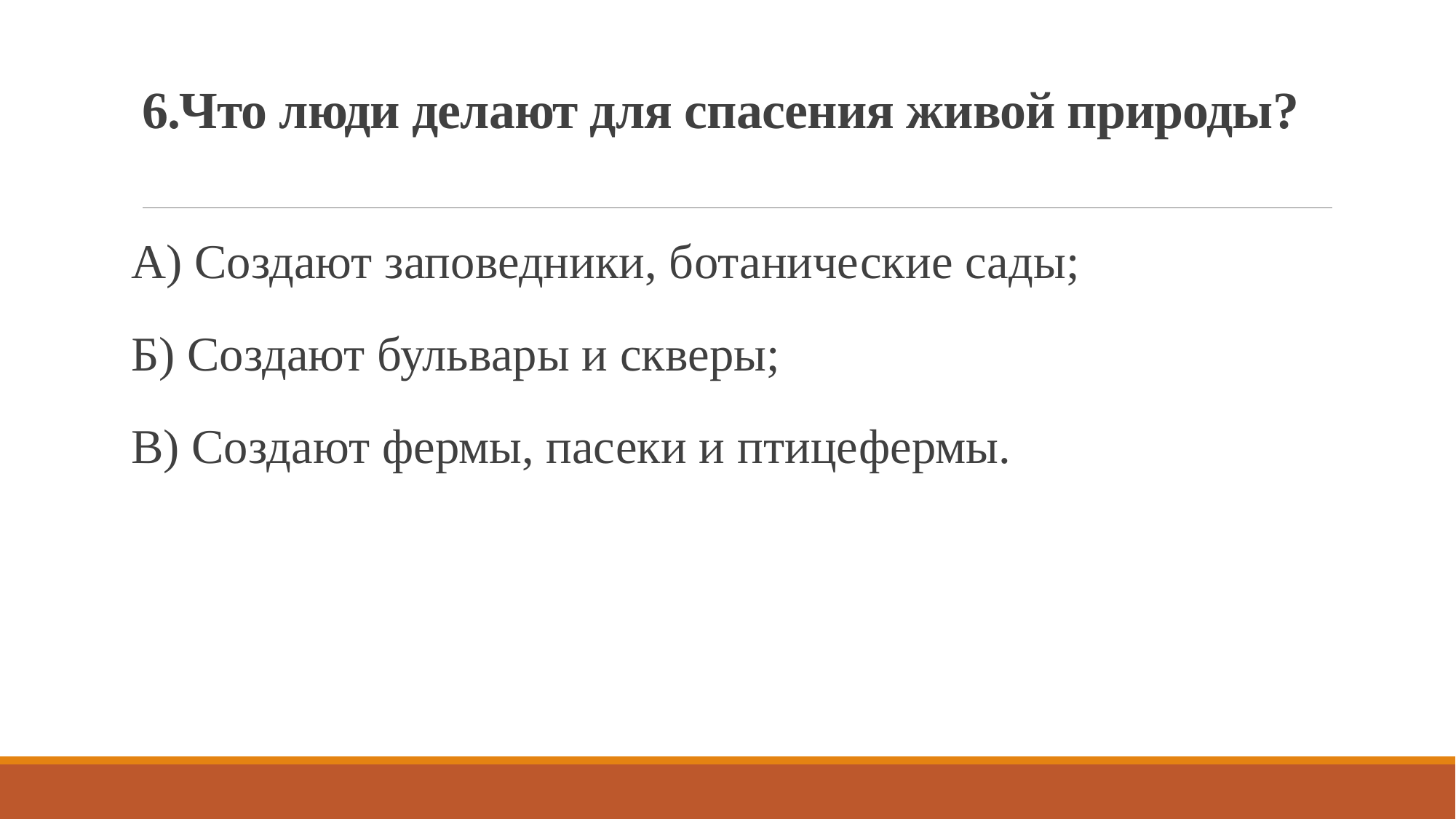

# 6.Что люди делают для спасения живой природы?
А) Создают заповедники, ботанические сады;
Б) Создают бульвары и скверы;
В) Создают фермы, пасеки и птицефермы.